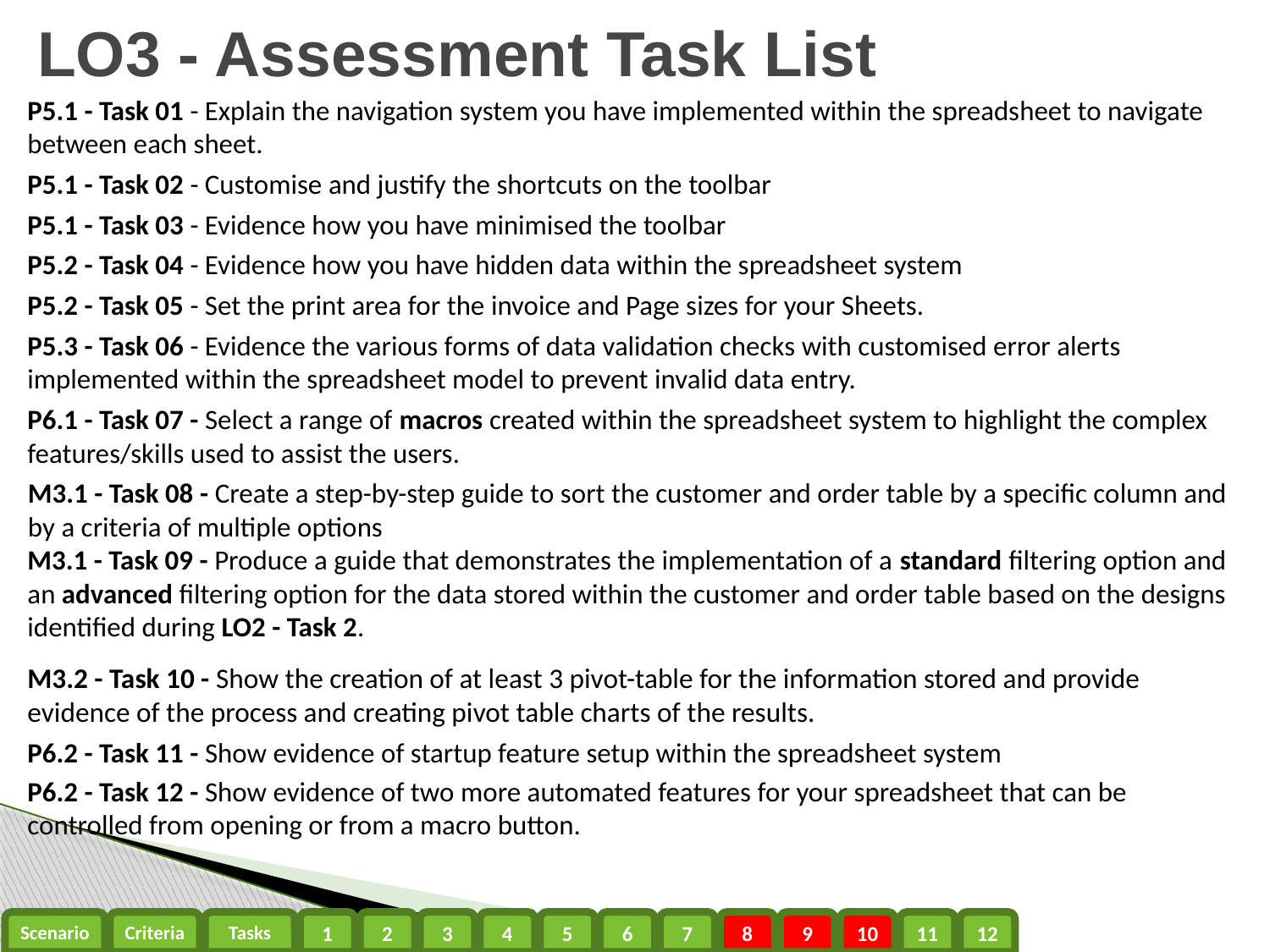

# LO3 - Assessment Task List
P5.1 - Task 01 - Explain the navigation system you have implemented within the spreadsheet to navigate between each sheet.
P5.1 - Task 02 - Customise and justify the shortcuts on the toolbar
P5.1 - Task 03 - Evidence how you have minimised the toolbar
P5.2 - Task 04 - Evidence how you have hidden data within the spreadsheet system
P5.2 - Task 05 - Set the print area for the invoice and Page sizes for your Sheets.
P5.3 - Task 06 - Evidence the various forms of data validation checks with customised error alerts implemented within the spreadsheet model to prevent invalid data entry.
P6.1 - Task 07 - Select a range of macros created within the spreadsheet system to highlight the complex features/skills used to assist the users.
M3.1 - Task 08 - Create a step-by-step guide to sort the customer and order table by a specific column and by a criteria of multiple options
M3.1 - Task 09 - Produce a guide that demonstrates the implementation of a standard filtering option and an advanced filtering option for the data stored within the customer and order table based on the designs identified during LO2 - Task 2.
M3.2 - Task 10 - Show the creation of at least 3 pivot-table for the information stored and provide evidence of the process and creating pivot table charts of the results.
P6.2 - Task 11 - Show evidence of startup feature setup within the spreadsheet system
P6.2 - Task 12 - Show evidence of two more automated features for your spreadsheet that can be controlled from opening or from a macro button.